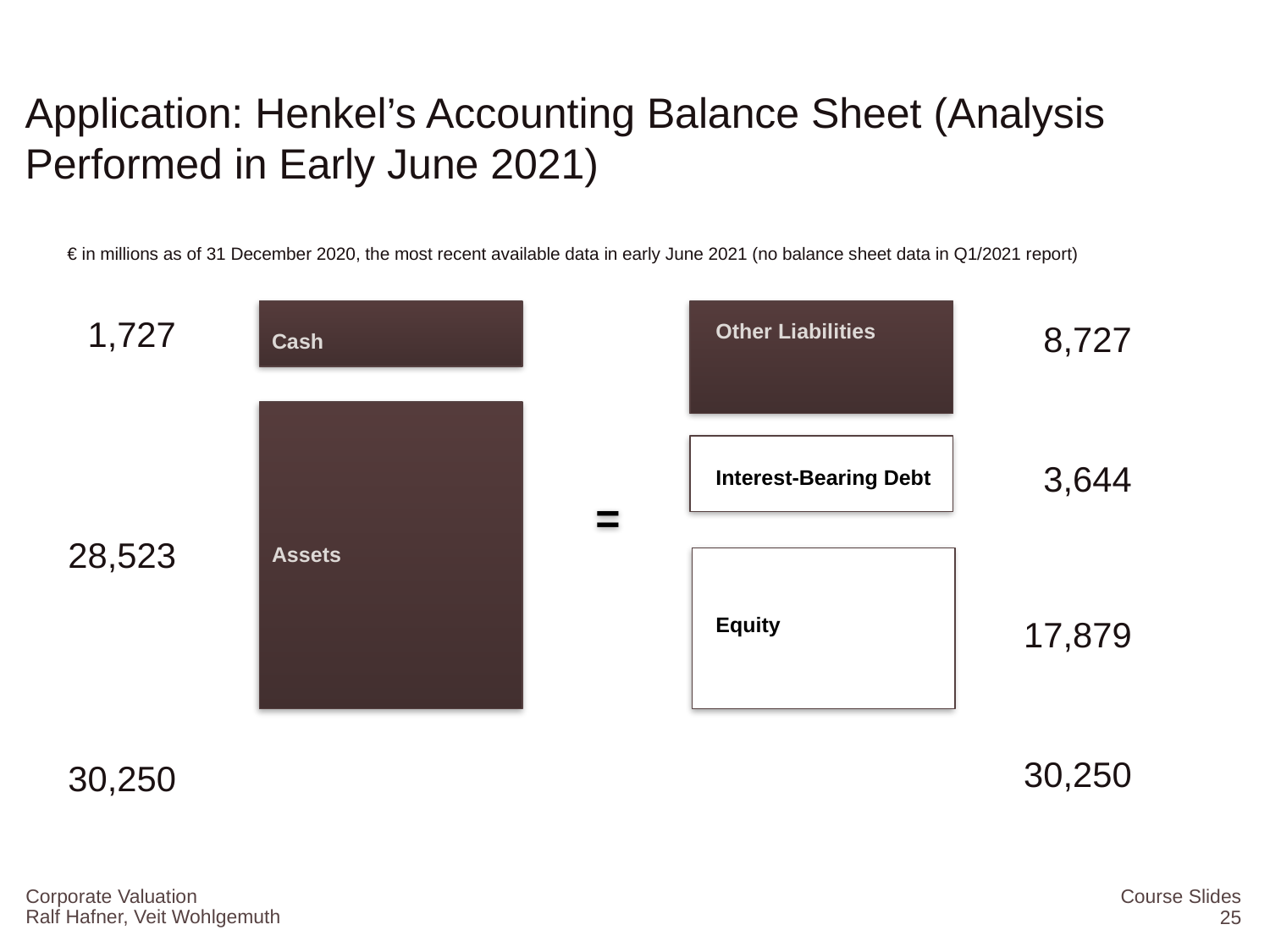

# Application: Henkel’s Accounting Balance Sheet (Analysis Performed in Early June 2021)
€ in millions as of 31 December 2020, the most recent available data in early June 2021 (no balance sheet data in Q1/2021 report)

1,727
8,727
Other Liabilities
Cash

3,644
Interest-Bearing Debt
 =
28,523
Assets

Equity
17,879
30,250
30,250
Corporate Valuation
Course Slides
25